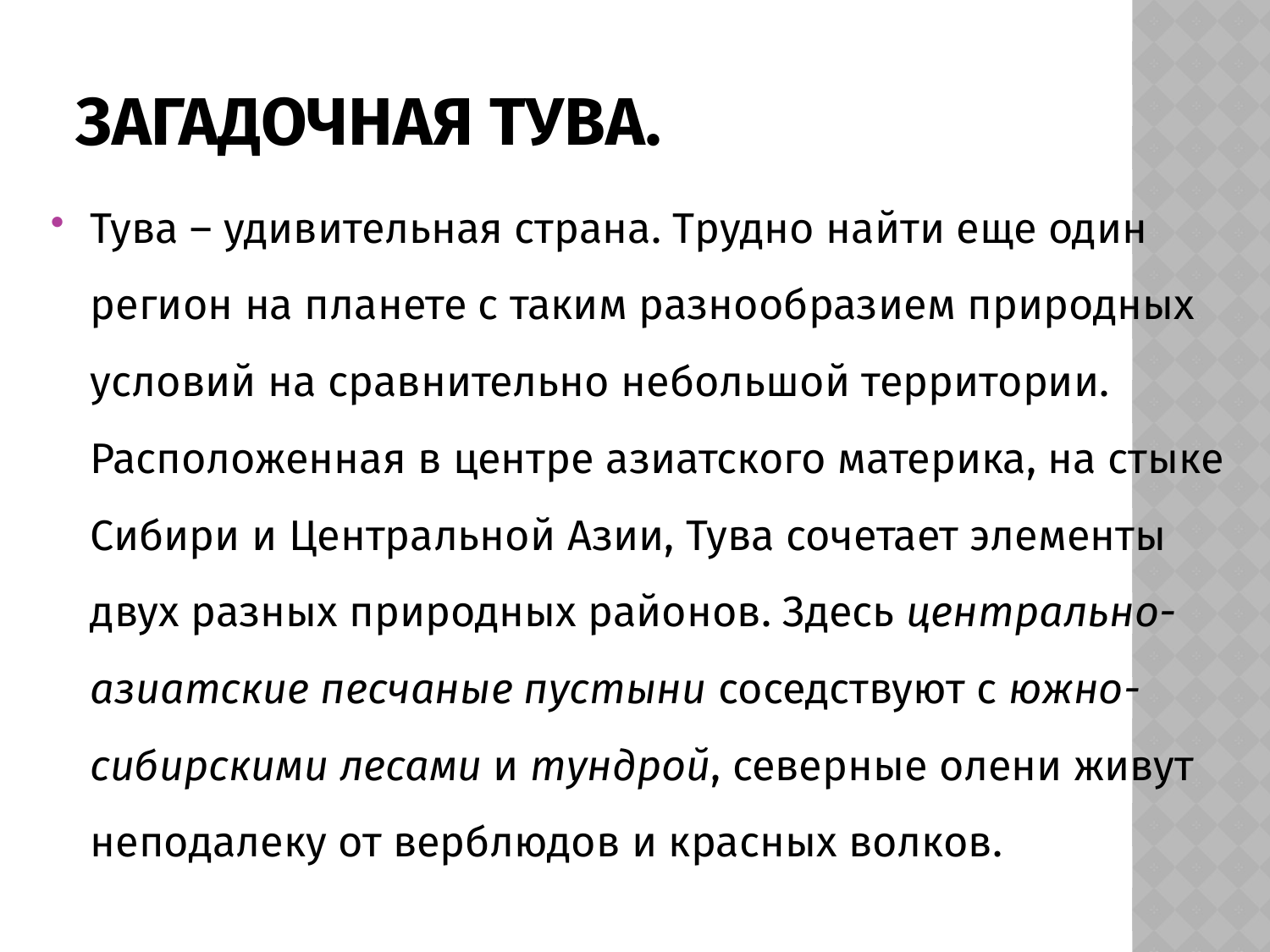

# Загадочная Тува.
Тува – удивительная страна. Трудно найти еще один регион на планете с таким разнообразием природных условий на сравнительно небольшой территории. Расположенная в центре азиатского материка, на стыке Сибири и Центральной Азии, Тува сочетает элементы двух разных природных районов. Здесь центрально-азиатские песчаные пустыни соседствуют с южно-сибирскими лесами и тундрой, северные олени живут неподалеку от верблюдов и красных волков.